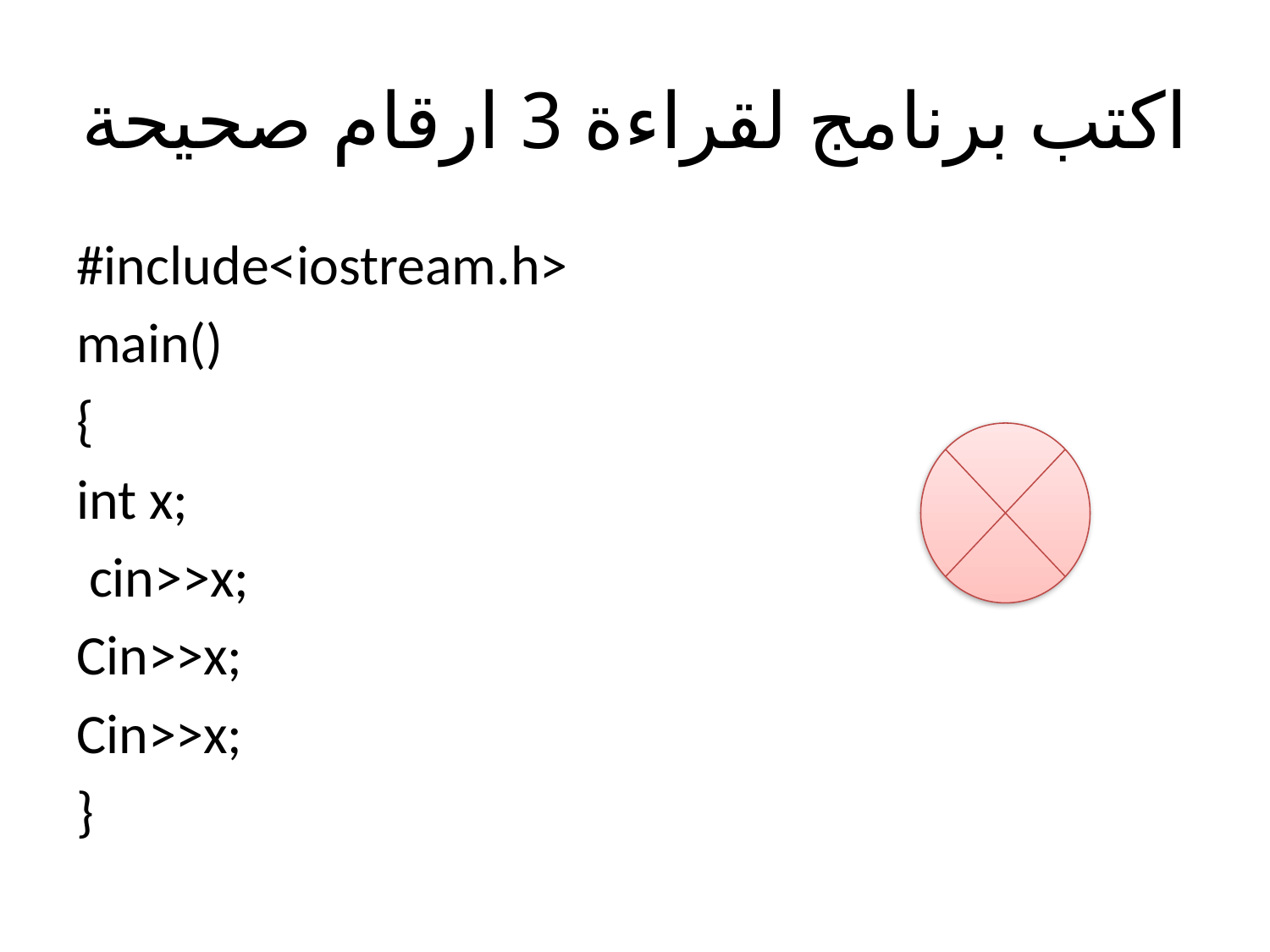

# اكتب برنامج لقراءة 3 ارقام صحيحة
#include<iostream.h>
main()
{
int x;
 cin>>x;
Cin>>x;
Cin>>x;
}